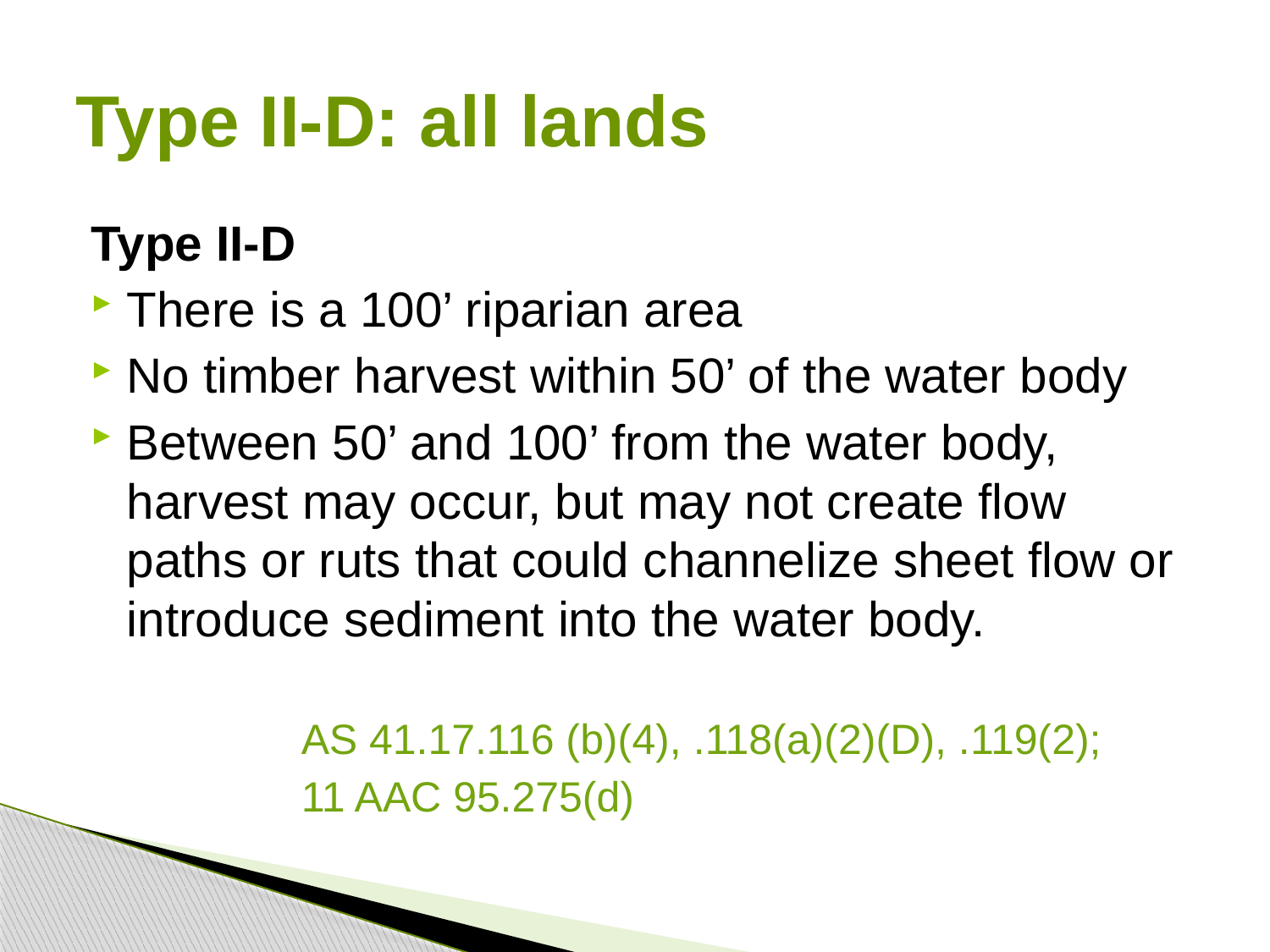

# Type II-D: all lands
Type II-D
There is a 100’ riparian area
No timber harvest within 50’ of the water body
Between 50’ and 100’ from the water body, harvest may occur, but may not create flow paths or ruts that could channelize sheet flow or introduce sediment into the water body.

	       AS 41.17.116 (b)(4), .118(a)(2)(D), .119(2);
	       11 AAC 95.275(d)